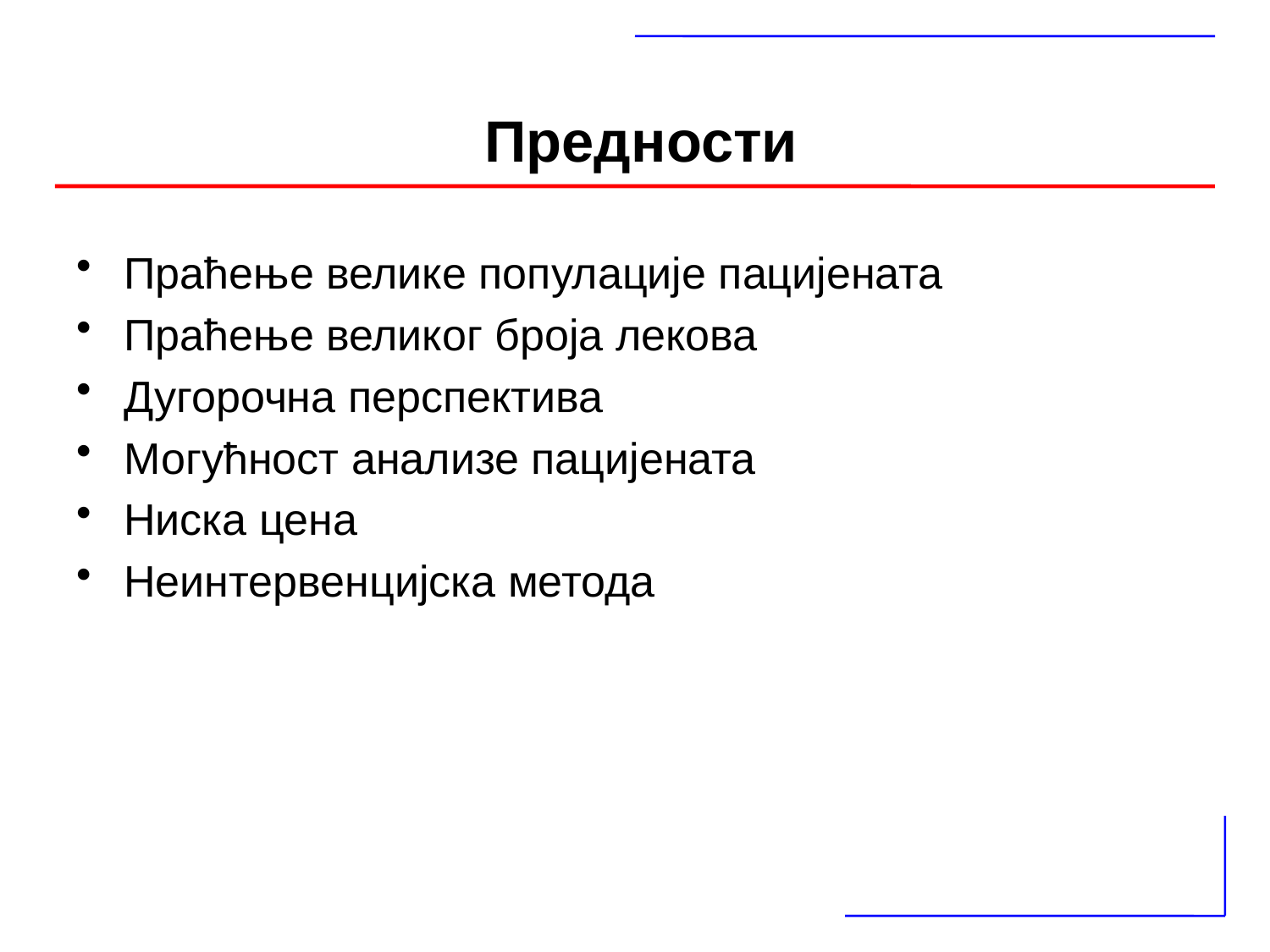

# Предности
Праћење велике популације пацијената
Праћење великог броја лекова
Дугорочна перспектива
Могућност анализе пацијената
Ниска цена
Неинтервенцијска метода